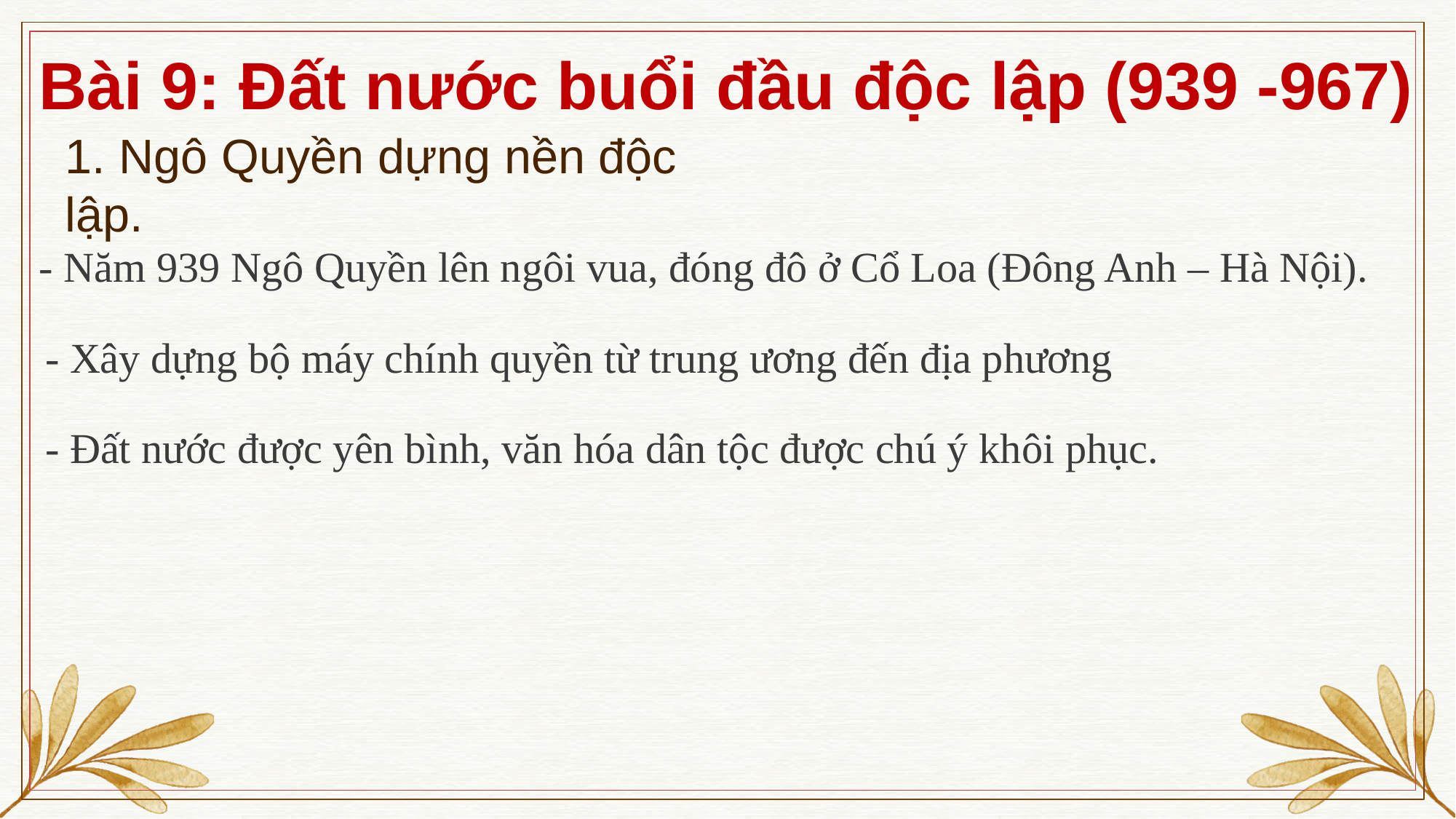

Bài 9: Đất nước buổi đầu độc lập (939 -967)
1. Ngô Quyền dựng nền độc lập.
 - Năm 939 Ngô Quyền lên ngôi vua, đóng đô ở Cổ Loa (Đông Anh – Hà Nội).
- Xây dựng bộ máy chính quyền từ trung ương đến địa phương
- Đất nước được yên bình, văn hóa dân tộc được chú ý khôi phục.